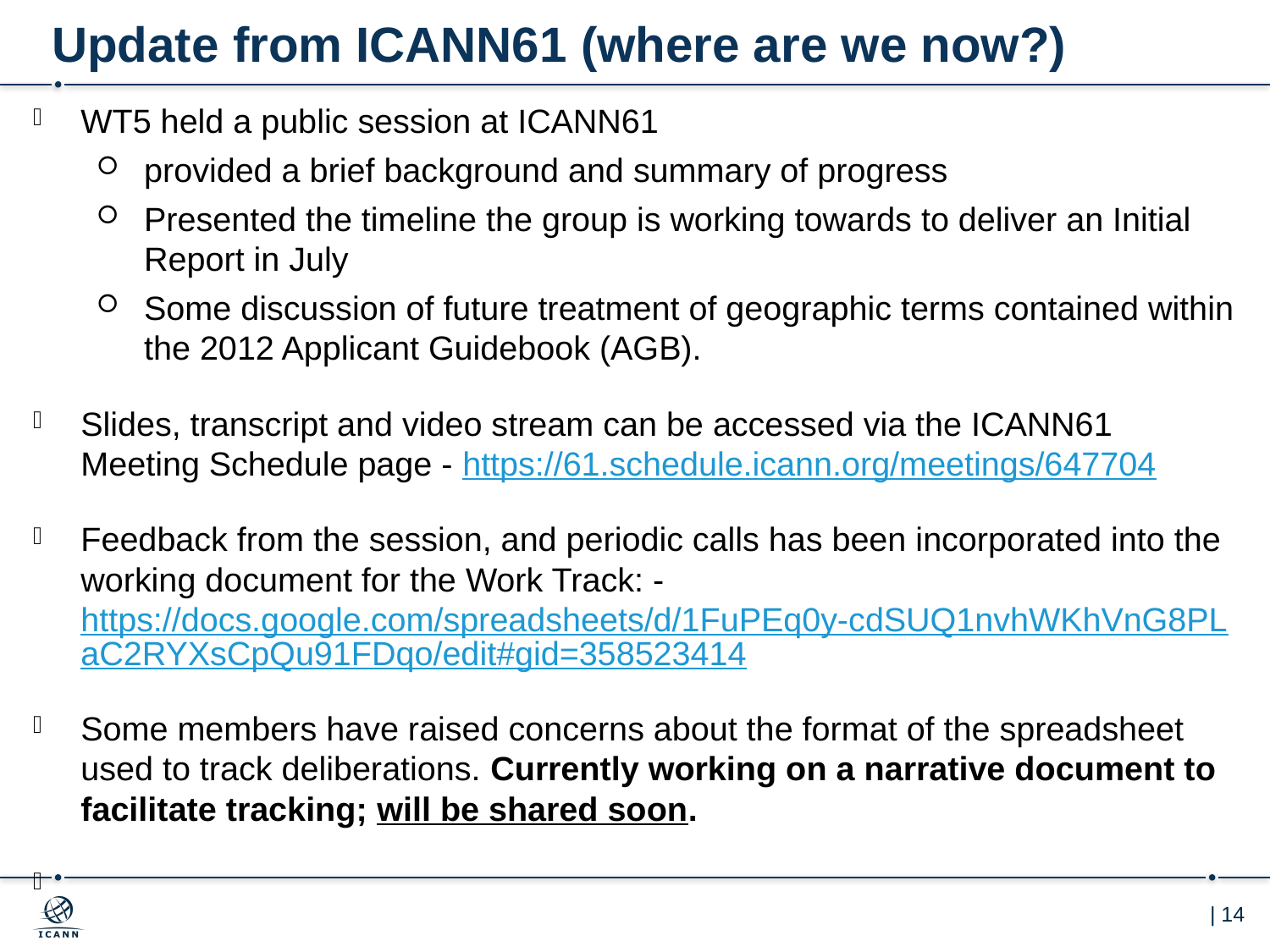

# Update from ICANN61 (where are we now?)
WT5 held a public session at ICANN61
provided a brief background and summary of progress
Presented the timeline the group is working towards to deliver an Initial Report in July
Some discussion of future treatment of geographic terms contained within the 2012 Applicant Guidebook (AGB).
Slides, transcript and video stream can be accessed via the ICANN61 Meeting Schedule page - https://61.schedule.icann.org/meetings/647704
Feedback from the session, and periodic calls has been incorporated into the working document for the Work Track: - https://docs.google.com/spreadsheets/d/1FuPEq0y-cdSUQ1nvhWKhVnG8PLaC2RYXsCpQu91FDqo/edit#gid=358523414
Some members have raised concerns about the format of the spreadsheet used to track deliberations. Currently working on a narrative document to facilitate tracking; will be shared soon.